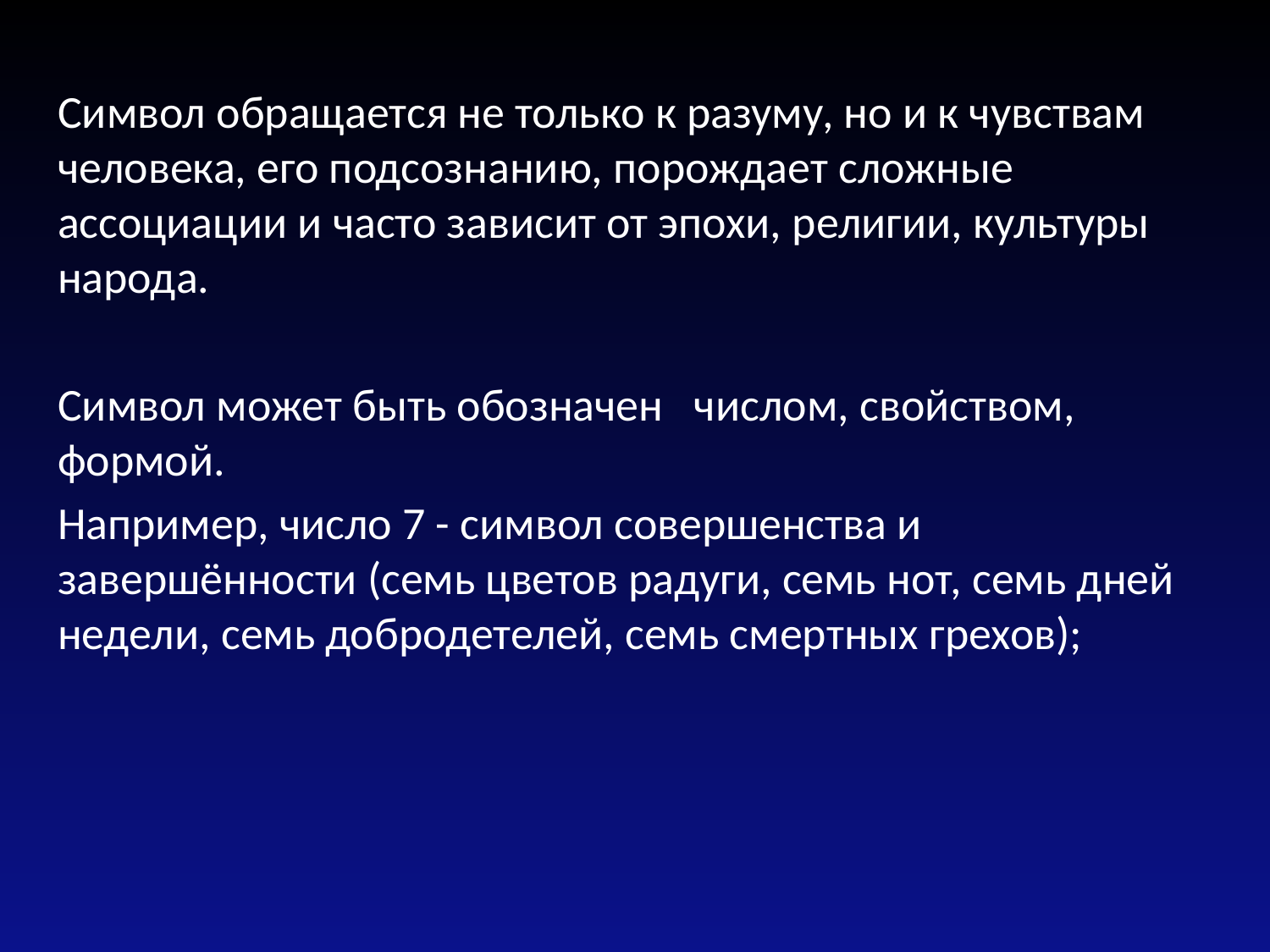

Символ обращается не только к разуму, но и к чувствам человека, его подсознанию, порождает сложные ассоциации и часто зависит от эпохи, религии, культуры народа.

Символ может быть обозначен   числом, свойством, формой.
Например, число 7 - символ совершенства и завершённости (семь цветов радуги, семь нот, семь дней недели, семь добродетелей, семь смертных грехов);